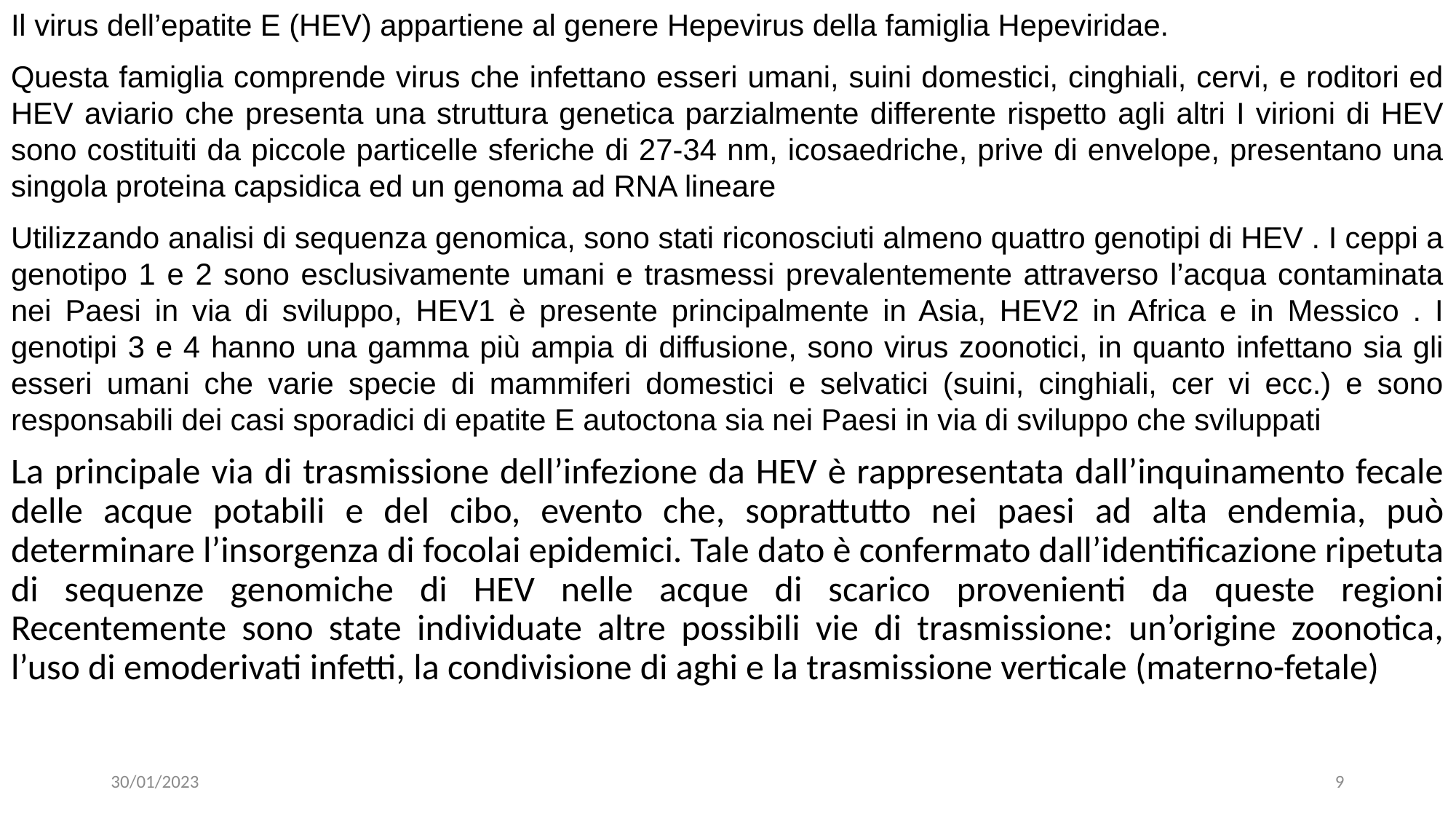

Il virus dell’epatite E (HEV) appartiene al genere Hepevirus della famiglia Hepeviridae.
Questa famiglia comprende virus che infettano esseri umani, suini domestici, cinghiali, cervi, e roditori ed HEV aviario che presenta una struttura genetica parzialmente differente rispetto agli altri I virioni di HEV sono costituiti da piccole particelle sferiche di 27-34 nm, icosaedriche, prive di envelope, presentano una singola proteina capsidica ed un genoma ad RNA lineare
Utilizzando analisi di sequenza genomica, sono stati riconosciuti almeno quattro genotipi di HEV . I ceppi a genotipo 1 e 2 sono esclusivamente umani e trasmessi prevalentemente attraverso l’acqua contaminata nei Paesi in via di sviluppo, HEV1 è presente principalmente in Asia, HEV2 in Africa e in Messico . I genotipi 3 e 4 hanno una gamma più ampia di diffusione, sono virus zoonotici, in quanto infettano sia gli esseri umani che varie specie di mammiferi domestici e selvatici (suini, cinghiali, cer vi ecc.) e sono responsabili dei casi sporadici di epatite E autoctona sia nei Paesi in via di sviluppo che sviluppati
La principale via di trasmissione dell’infezione da HEV è rappresentata dall’inquinamento fecale delle acque potabili e del cibo, evento che, soprattutto nei paesi ad alta endemia, può determinare l’insorgenza di focolai epidemici. Tale dato è confermato dall’identificazione ripetuta di sequenze genomiche di HEV nelle acque di scarico provenienti da queste regioni Recentemente sono state individuate altre possibili vie di trasmissione: un’origine zoonotica, l’uso di emoderivati infetti, la condivisione di aghi e la trasmissione verticale (materno-fetale)
30/01/2023

9